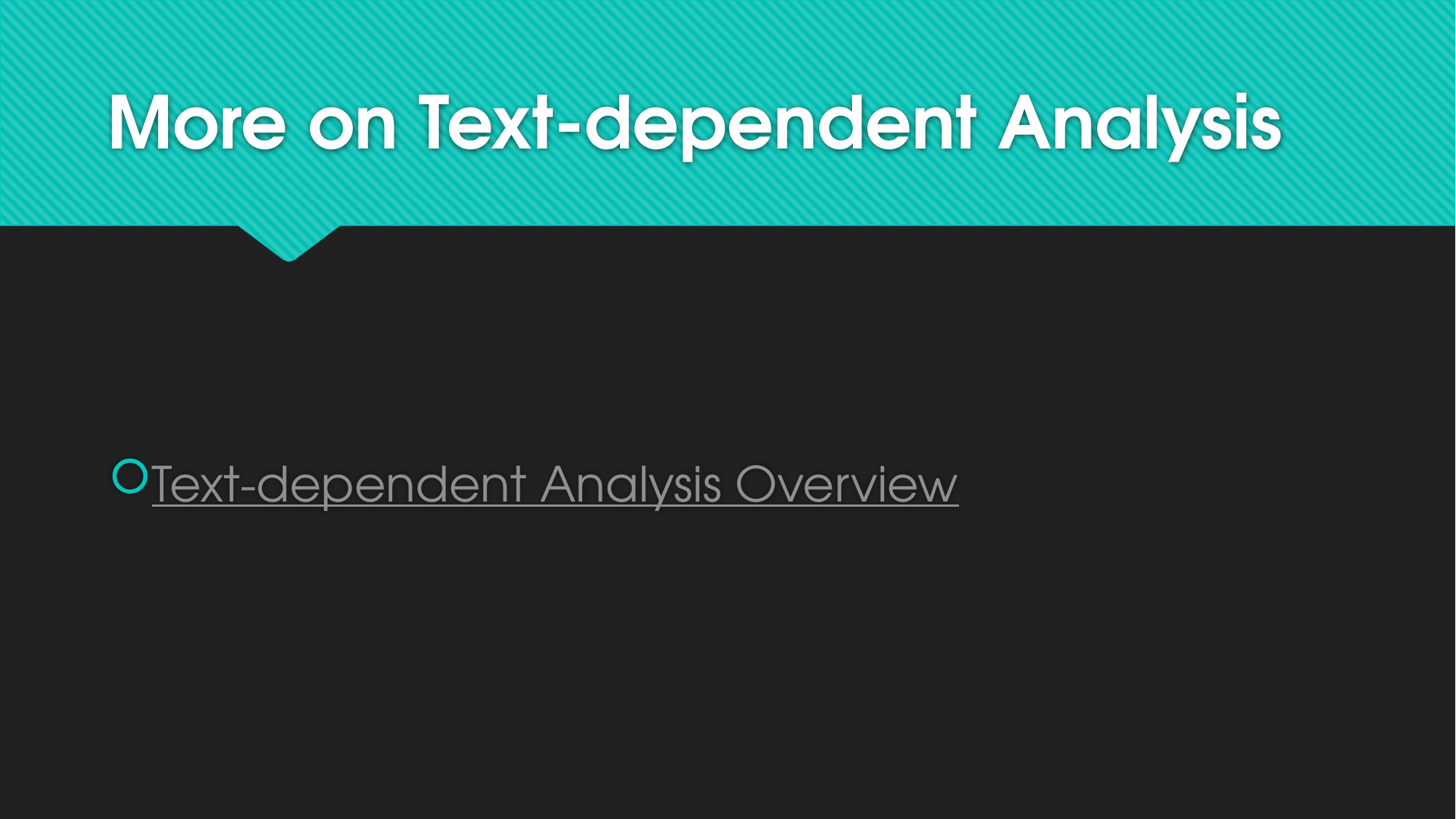

# More on Text-dependent Analysis
Text-dependent Analysis Overview